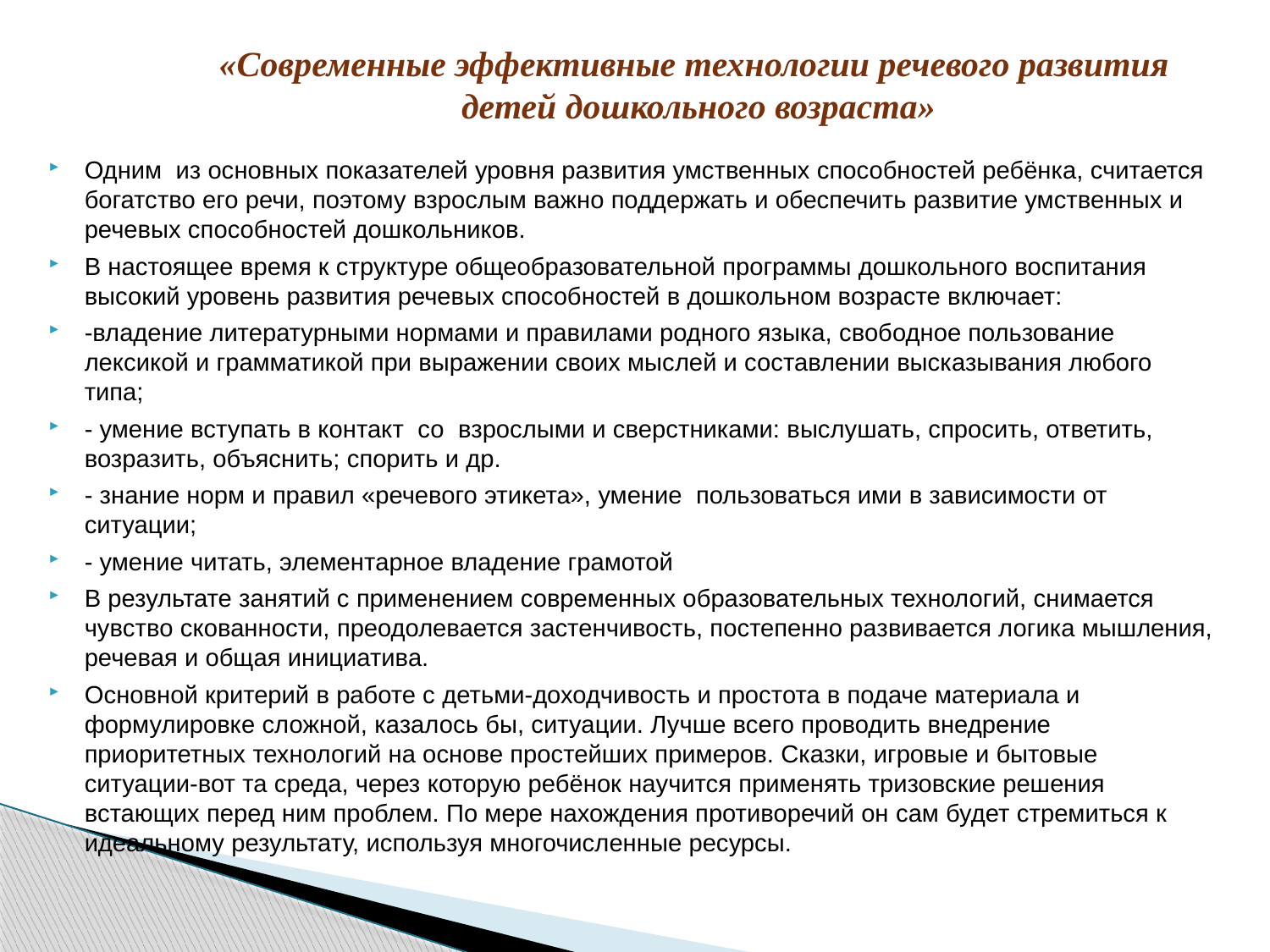

«Современные эффективные технологии речевого развития
детей дошкольного возраста»
Одним  из основных показателей уровня развития умственных способностей ребёнка, считается богатство его речи, поэтому взрослым важно поддержать и обеспечить развитие умственных и речевых способностей дошкольников.
В настоящее время к структуре общеобразовательной программы дошкольного воспитания высокий уровень развития речевых способностей в дошкольном возрасте включает:
-владение литературными нормами и правилами родного языка, свободное пользование лексикой и грамматикой при выражении своих мыслей и составлении высказывания любого типа;
- умение вступать в контакт  со  взрослыми и сверстниками: выслушать, спросить, ответить, возразить, объяснить; спорить и др.
- знание норм и правил «речевого этикета», умение  пользоваться ими в зависимости от ситуации;
- умение читать, элементарное владение грамотой
В результате занятий с применением современных образовательных технологий, снимается чувство скованности, преодолевается застенчивость, постепенно развивается логика мышления, речевая и общая инициатива.
Основной критерий в работе с детьми-доходчивость и простота в подаче материала и формулировке сложной, казалось бы, ситуации. Лучше всего проводить внедрение приоритетных технологий на основе простейших примеров. Сказки, игровые и бытовые ситуации-вот та среда, через которую ребёнок научится применять тризовские решения встающих перед ним проблем. По мере нахождения противоречий он сам будет стремиться к идеальному результату, используя многочисленные ресурсы.